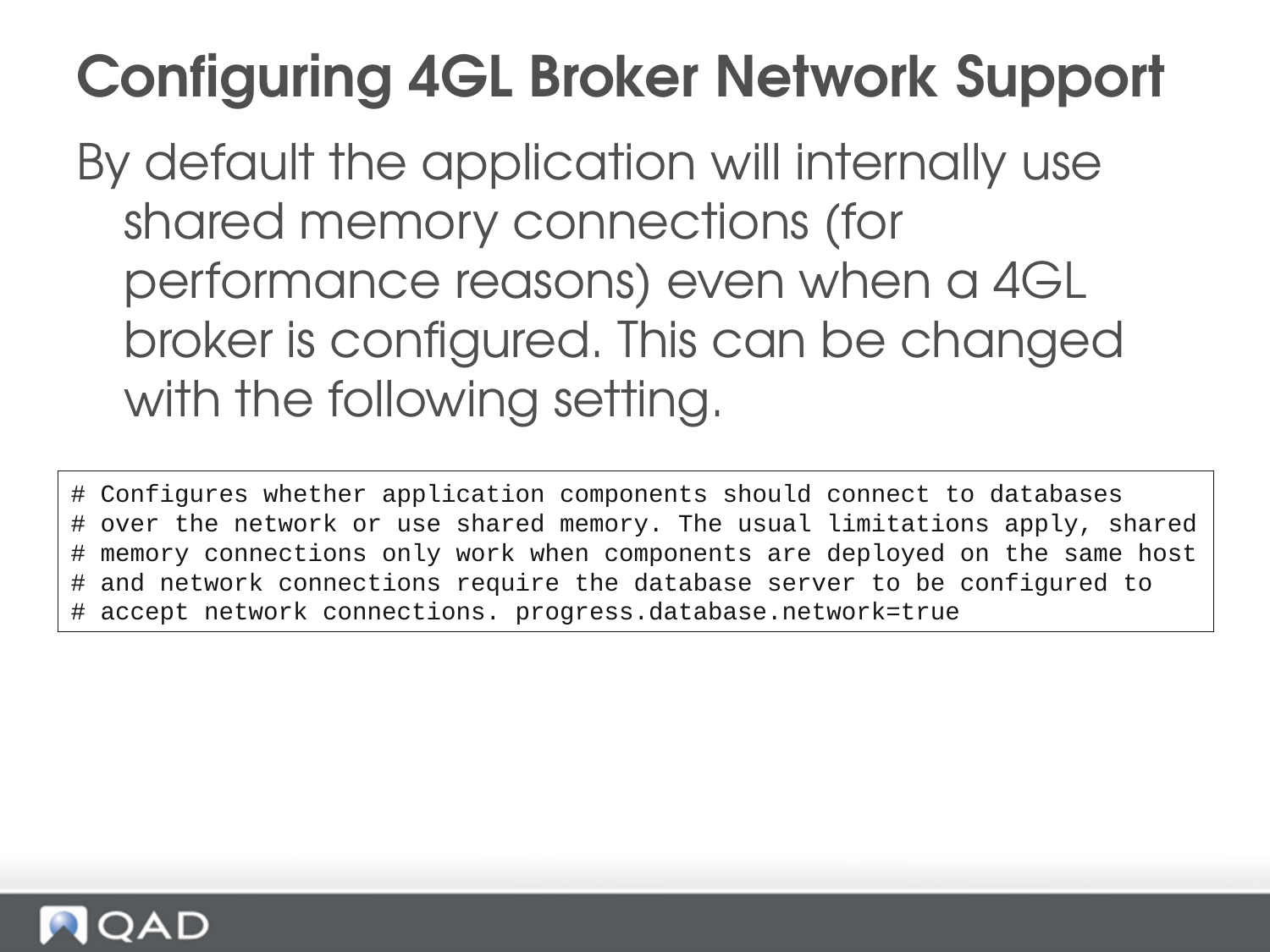

# Configuring 4GL Broker Network Support
By default the application will internally use shared memory connections (for performance reasons) even when a 4GL broker is configured. This can be changed with the following setting.
# Configures whether application components should connect to databases
# over the network or use shared memory. The usual limitations apply, shared
# memory connections only work when components are deployed on the same host
# and network connections require the database server to be configured to
# accept network connections. progress.database.network=true